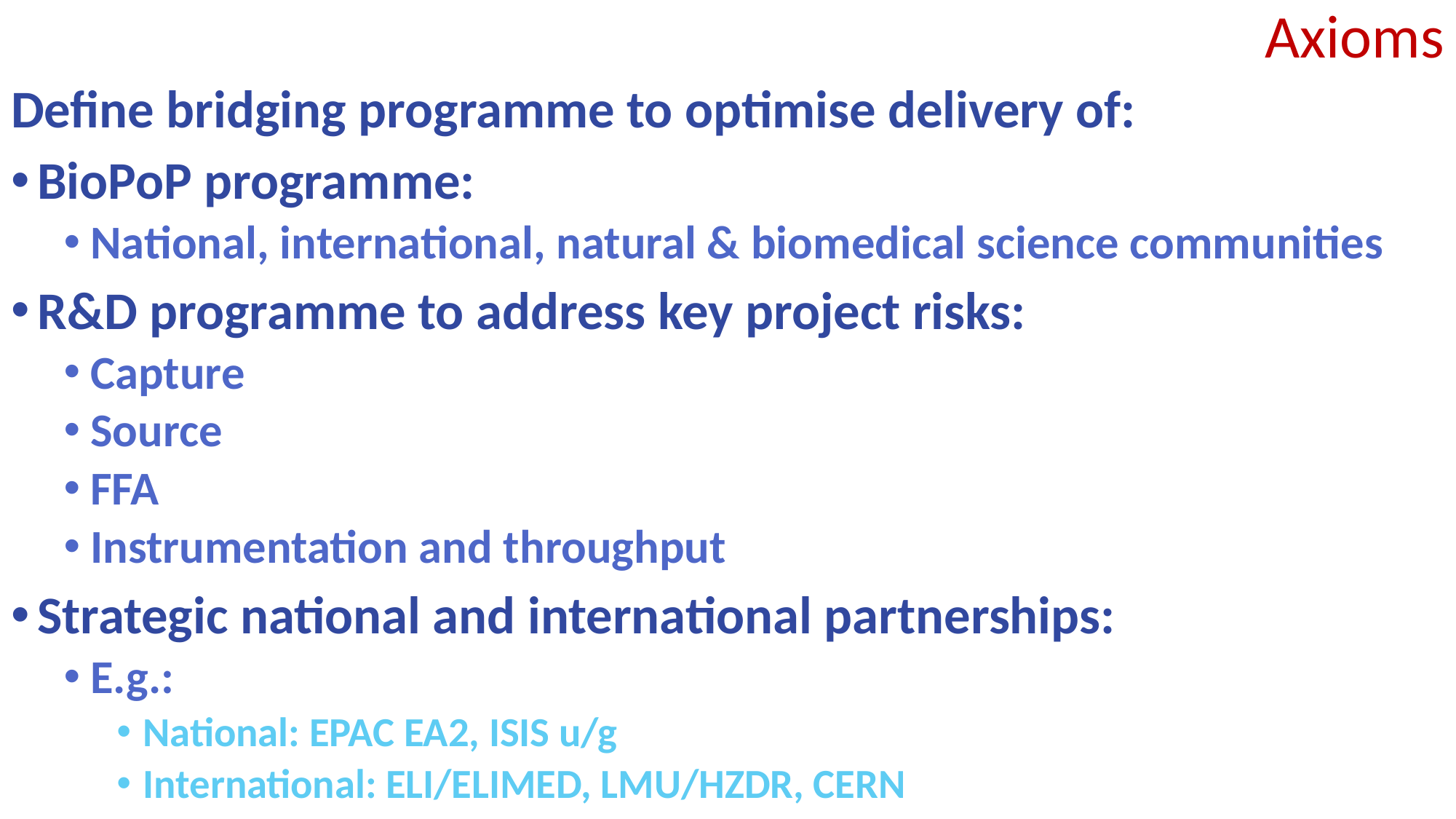

# Axioms
Define bridging programme to optimise delivery of:
BioPoP programme:
National, international, natural & biomedical science communities
R&D programme to address key project risks:
Capture
Source
FFA
Instrumentation and throughput
Strategic national and international partnerships:
E.g.:
National: EPAC EA2, ISIS u/g
International: ELI/ELIMED, LMU/HZDR, CERN